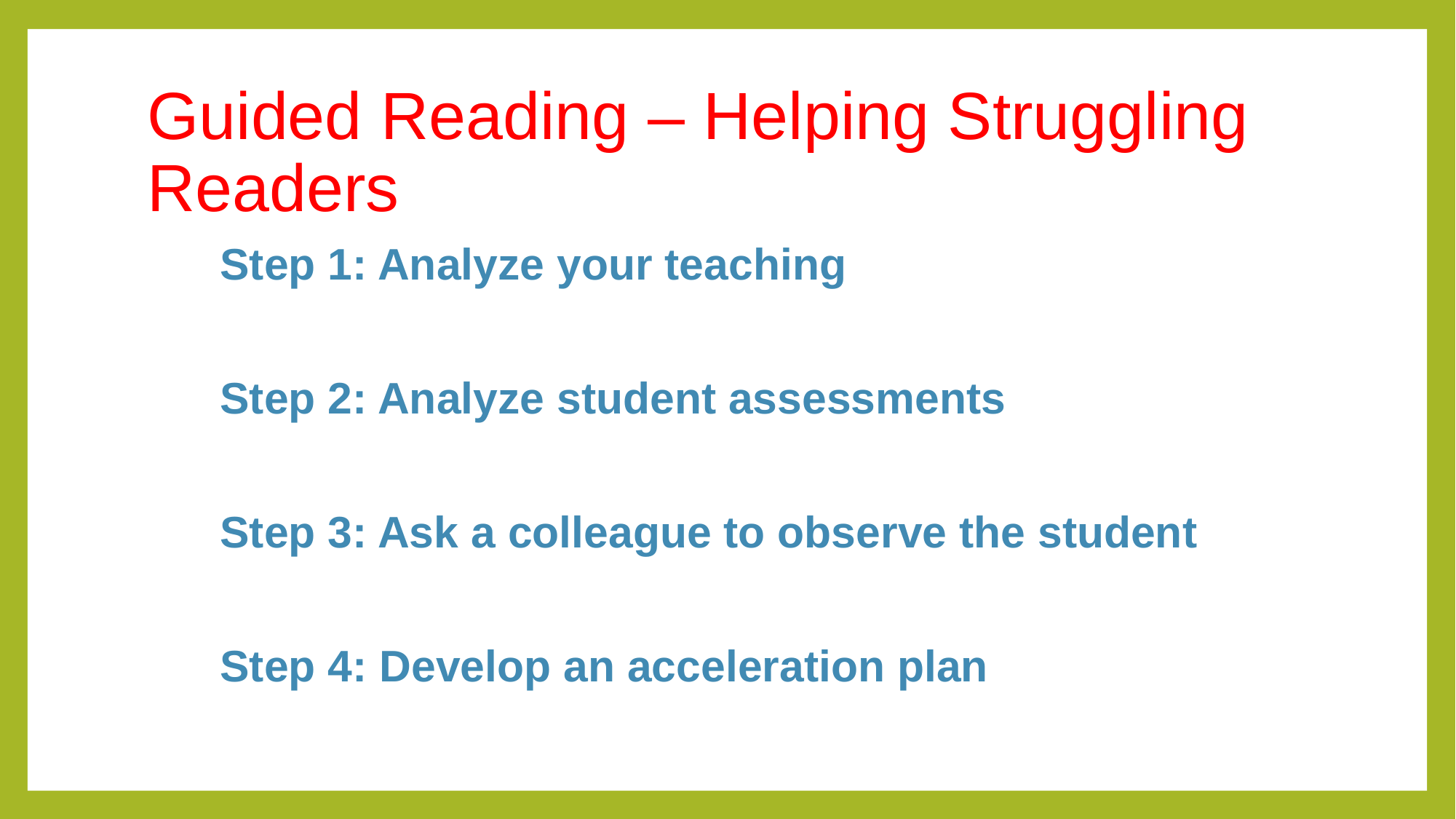

# Guided Reading – Helping Struggling Readers
Step 1: Analyze your teaching

Step 2: Analyze student assessments

Step 3: Ask a colleague to observe the student

Step 4: Develop an acceleration plan